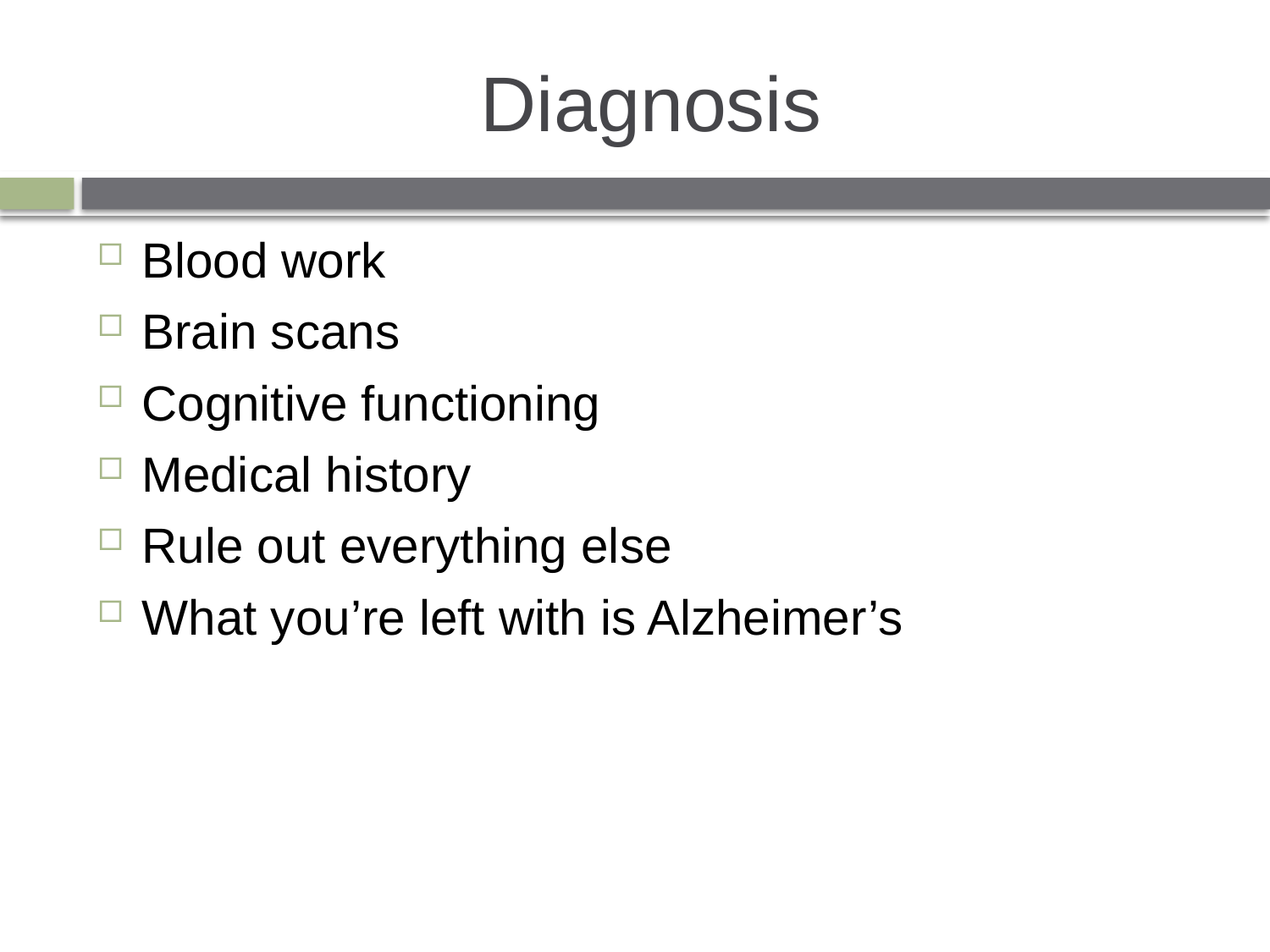

# Diagnosis
Blood work
Brain scans
Cognitive functioning
Medical history
Rule out everything else
What you’re left with is Alzheimer’s